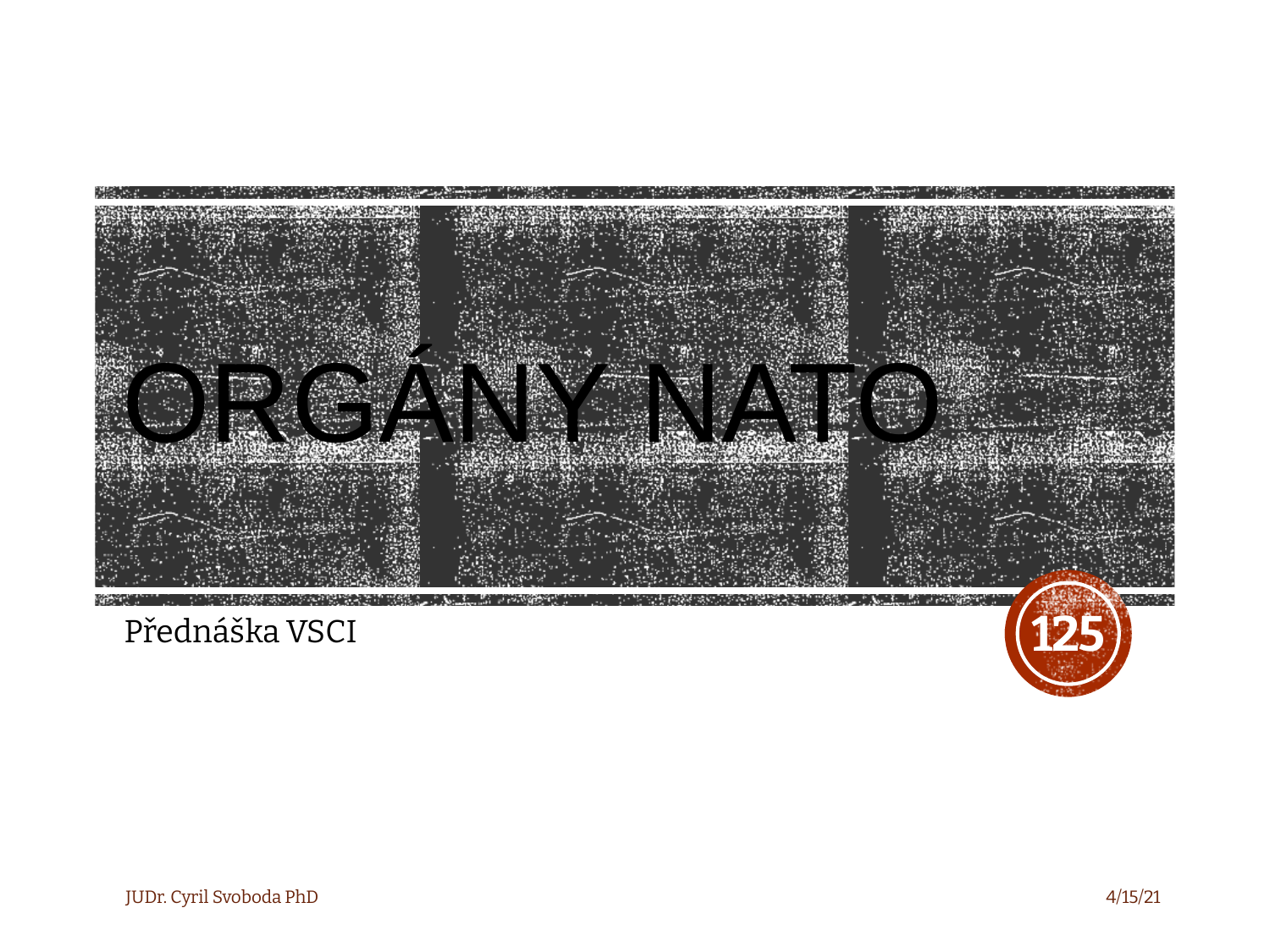

# Orgány NATO
125
Přednáška VSCI
JUDr. Cyril Svoboda PhD
4/15/21